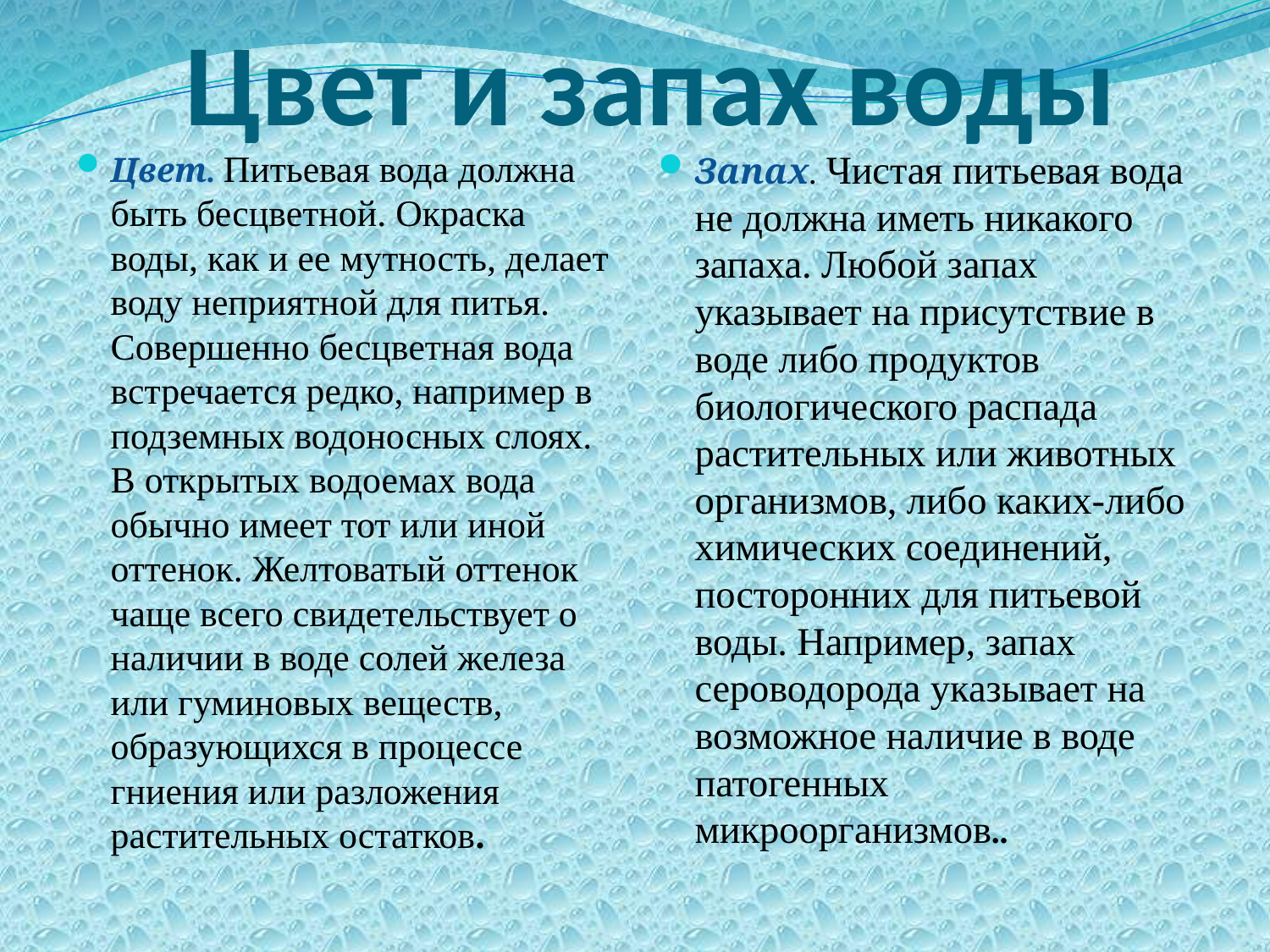

# Цвет и запах воды
Цвет. Питьевая вода должна быть бесцветной. Окраска воды, как и ее мутность, делает воду неприятной для питья. Совершенно бесцветная вода встречается редко, например в подземных водоносных слоях. В открытых водоемах вода обычно имеет тот или иной оттенок. Желтоватый оттенок чаще всего свидетельствует о наличии в воде солей железа или гуминовых веществ, образующихся в процессе гниения или разложения растительных остатков.
Запах. Чистая питьевая вода не должна иметь никакого запаха. Любой запах указывает на присутствие в воде либо продуктов биологического распада растительных или животных организмов, либо каких-либо химических соединений, посторонних для питьевой воды. Например, запах сероводорода указывает на возможное наличие в воде патогенных микроорганизмов..